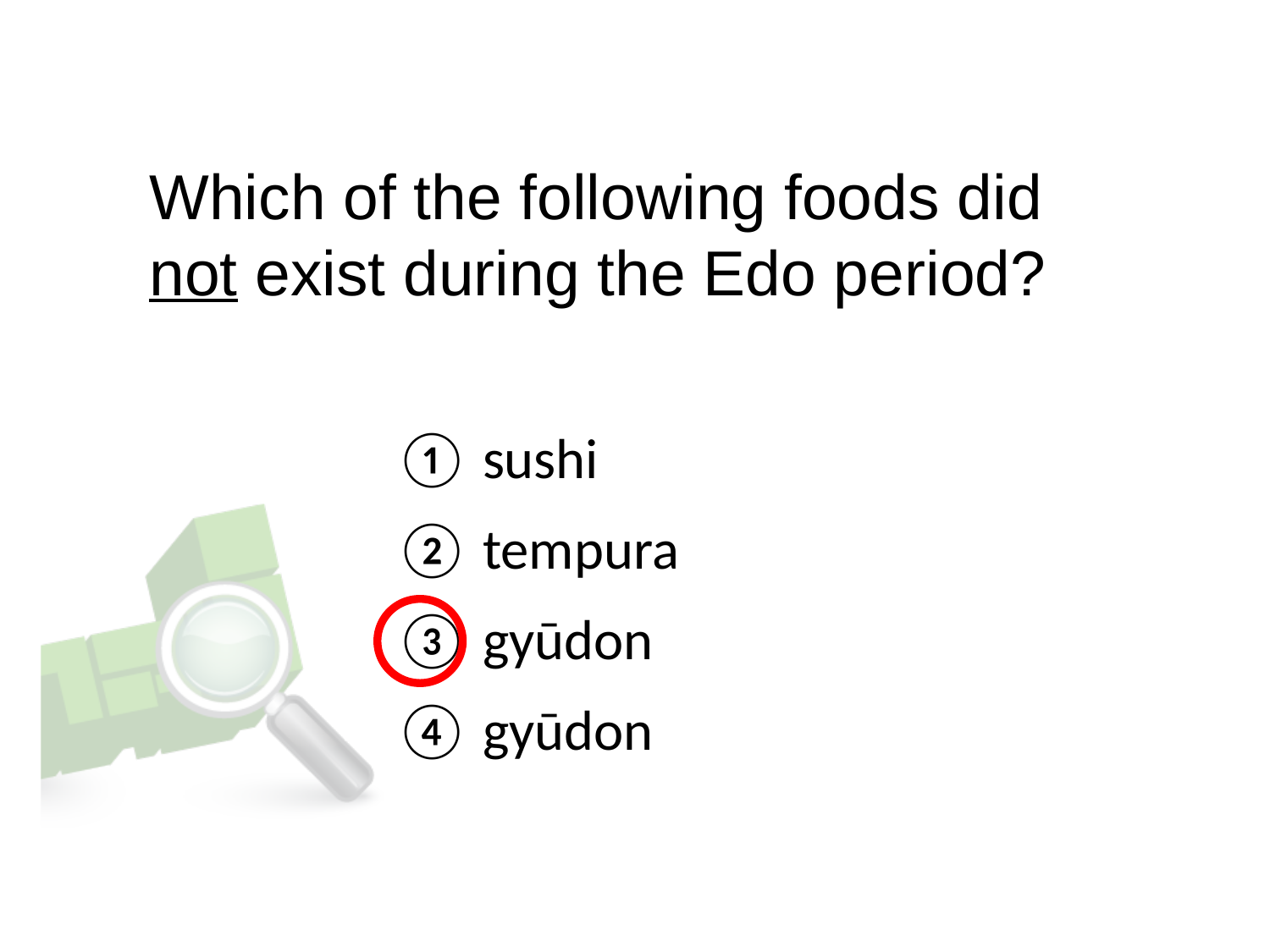

Which of the following foods did not exist during the Edo period?
① sushi
② tempura
③ gyūdon
④ gyūdon